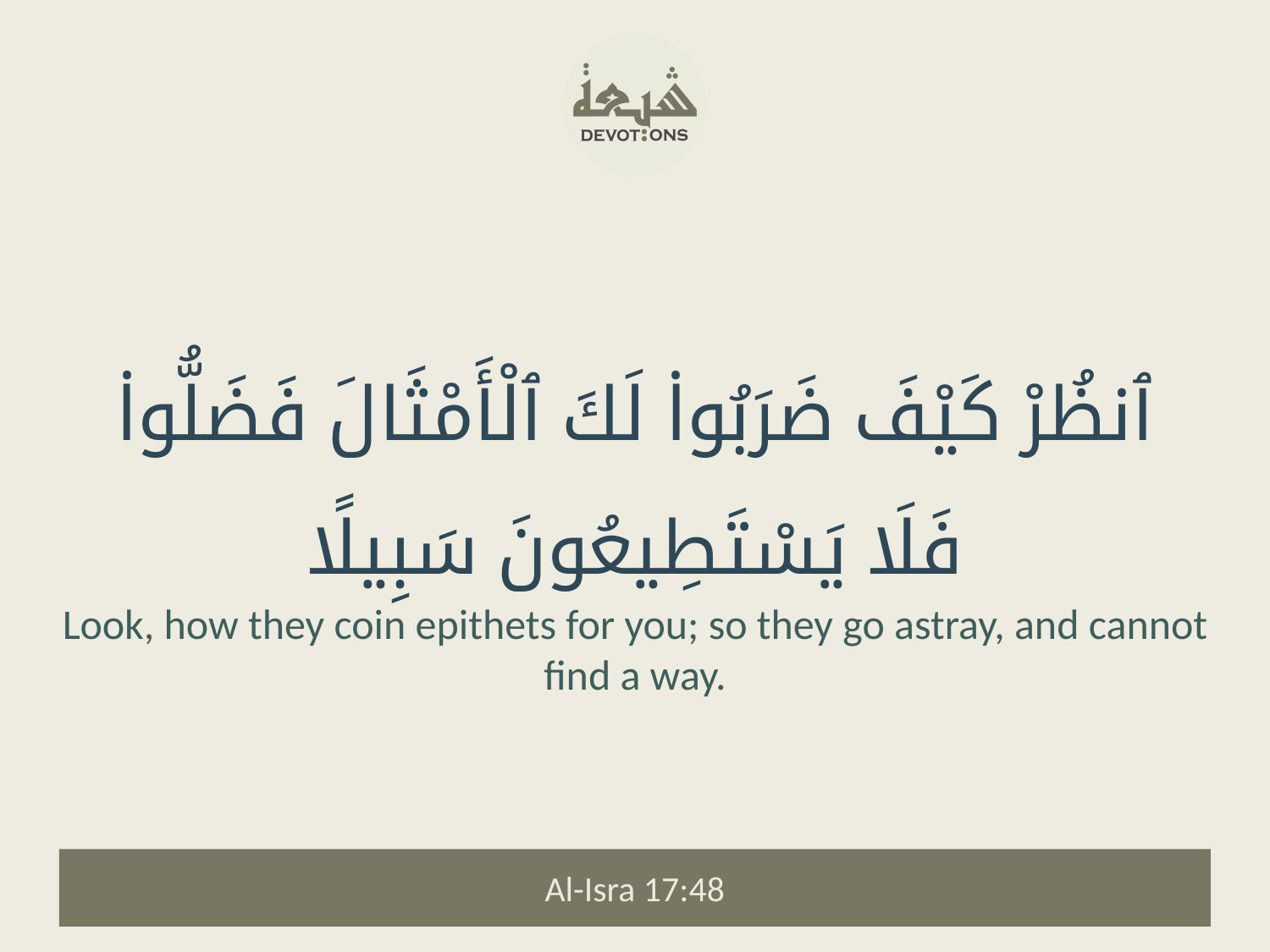

ٱنظُرْ كَيْفَ ضَرَبُوا۟ لَكَ ٱلْأَمْثَالَ فَضَلُّوا۟ فَلَا يَسْتَطِيعُونَ سَبِيلًا
Look, how they coin epithets for you; so they go astray, and cannot find a way.
Al-Isra 17:48